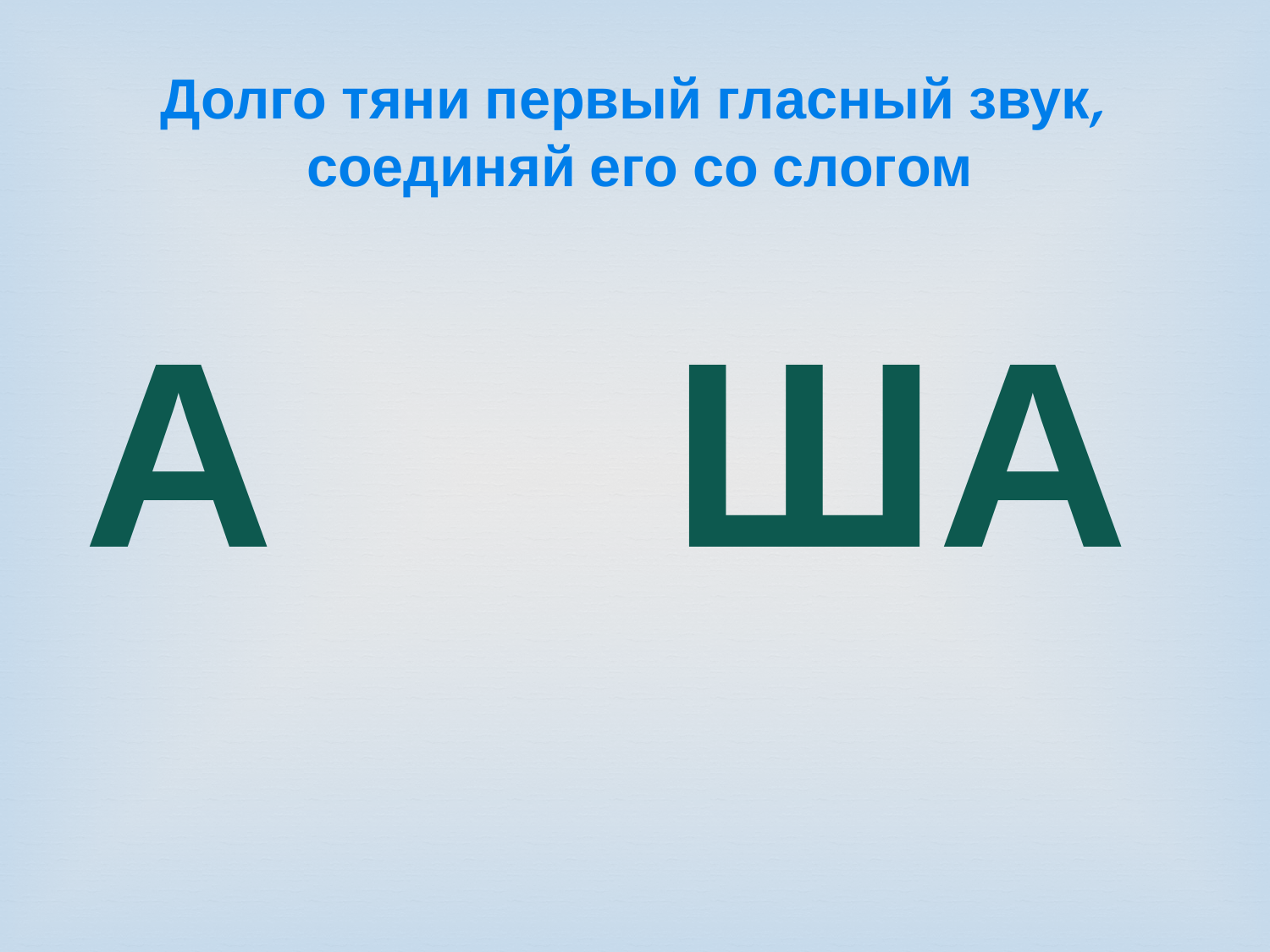

Долго тяни первый гласный звук,
соединяй его со слогом
А
ША